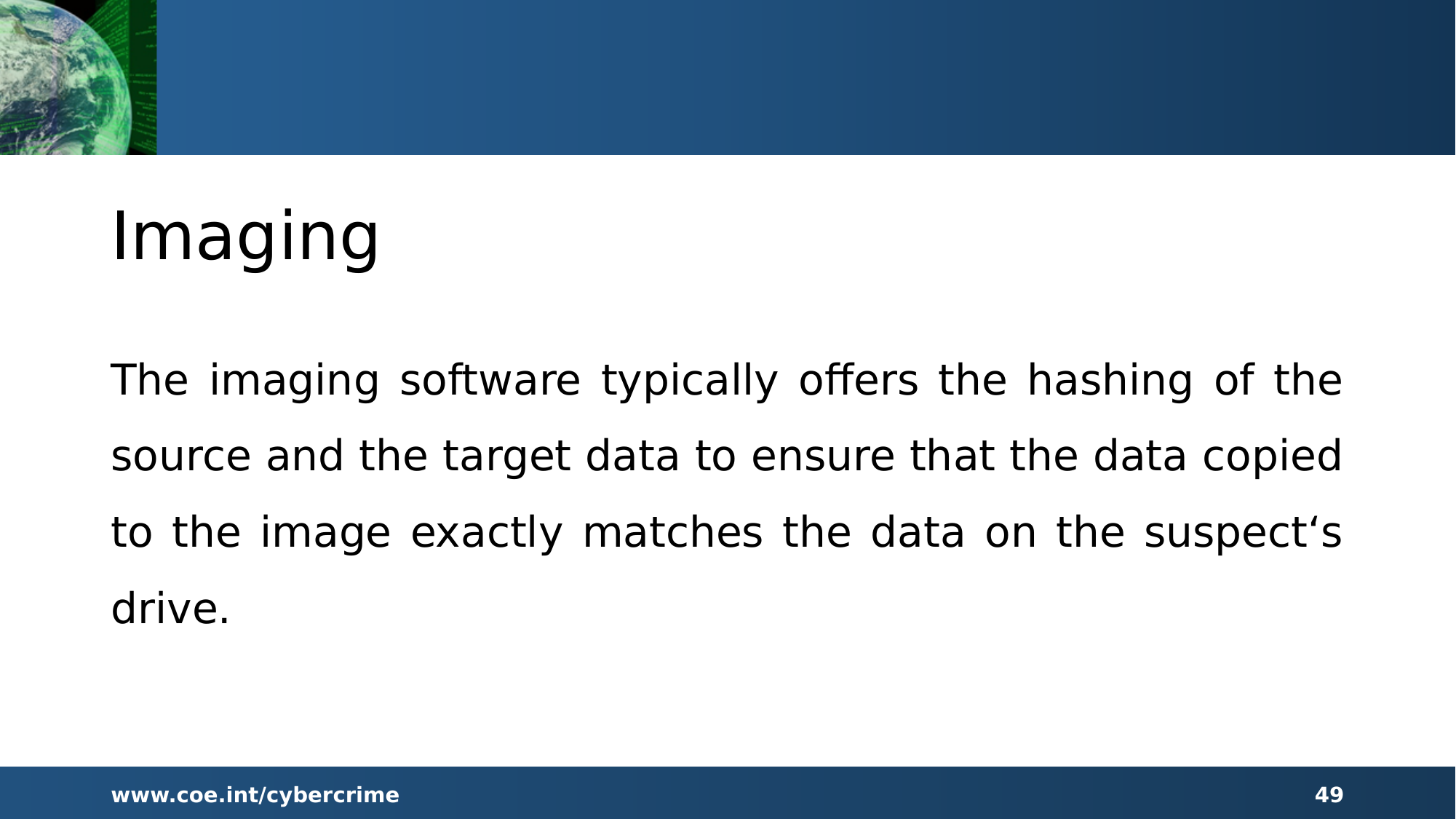

# Imaging
The imaging software typically offers the hashing of the source and the target data to ensure that the data copied to the image exactly matches the data on the suspect‘s drive.

www.coe.int/cybercrime
49